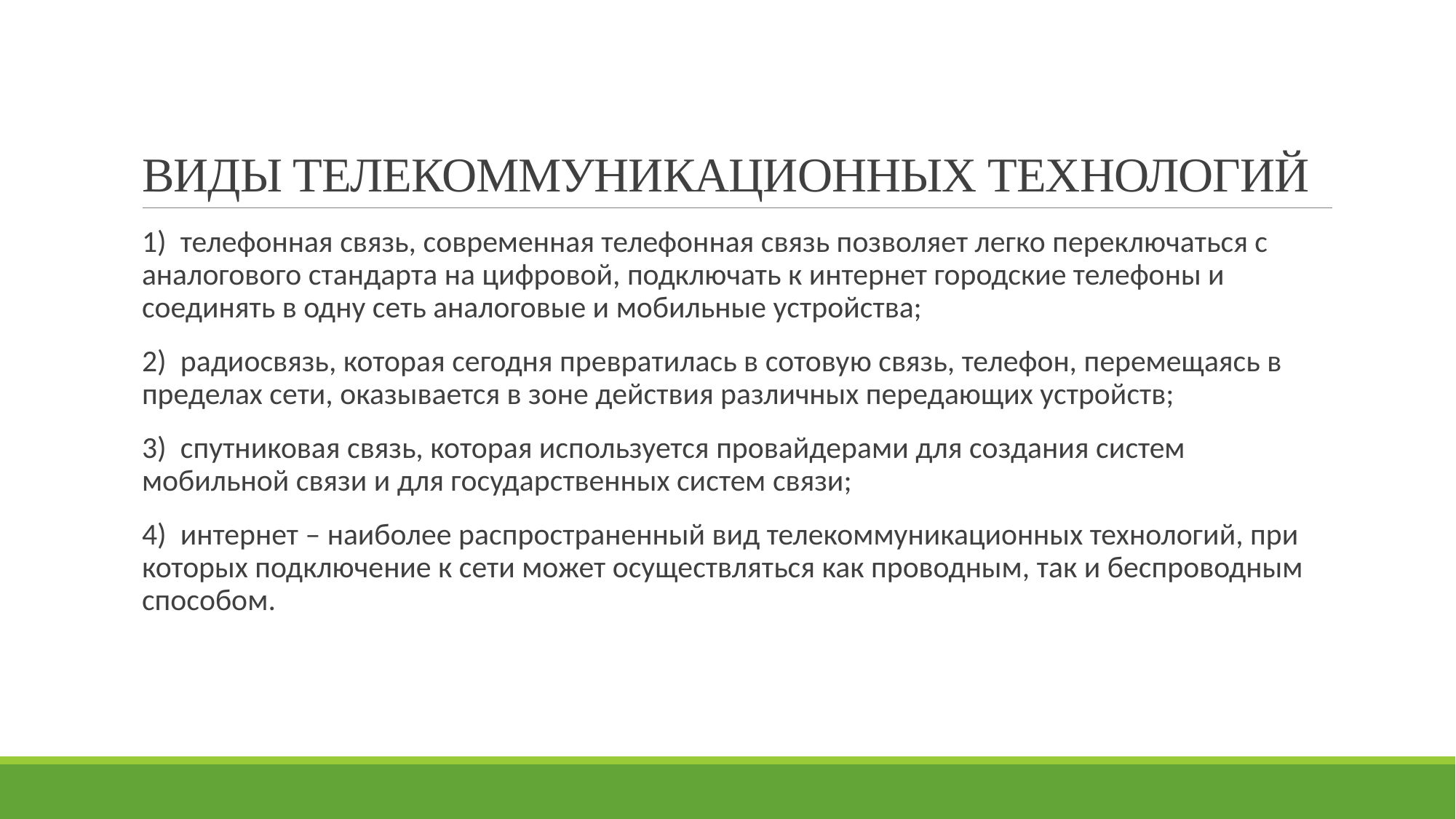

# ВИДЫ ТЕЛЕКОММУНИКАЦИОННЫХ ТЕХНОЛОГИЙ
1)  телефонная связь, современная телефонная связь позволяет легко переключаться с аналогового стандарта на цифровой, подключать к интернет городские телефоны и соединять в одну сеть аналоговые и мобильные устройства;
2)  радиосвязь, которая сегодня превратилась в сотовую связь, телефон, перемещаясь в пределах сети, оказывается в зоне действия различных передающих устройств;
3)  спутниковая связь, которая используется провайдерами для создания систем мобильной связи и для государственных систем связи;
4)  интернет – наиболее распространенный вид телекоммуникационных технологий, при которых подключение к сети может осуществляться как проводным, так и беспроводным способом.